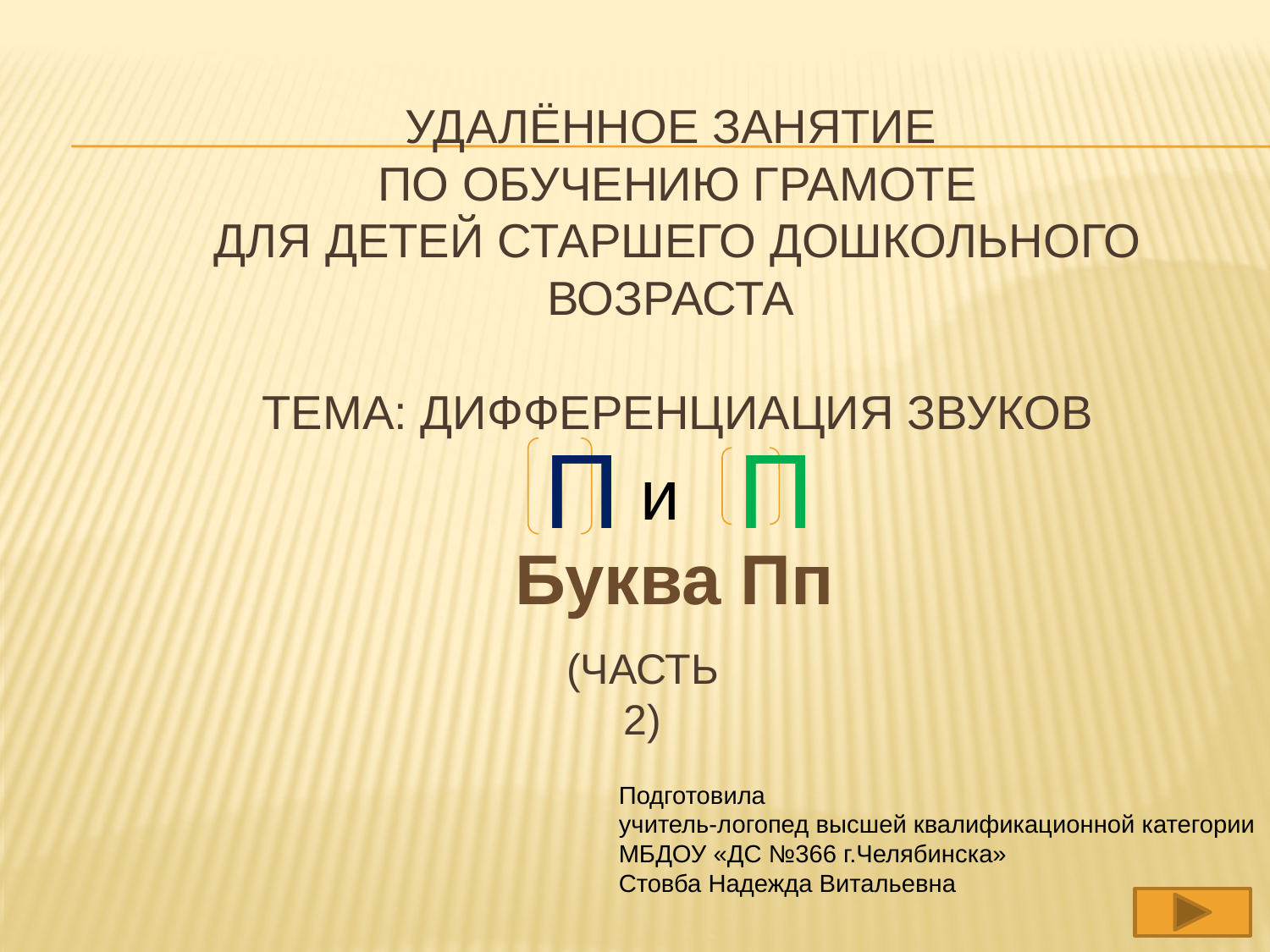

# Удалённое Занятие по обучению грамоте для детей старшего дошкольного возраста тема: дифференциация звуков
П
и
П
Буква Пп
(Часть 2)
Подготовила
учитель-логопед высшей квалификационной категории
МБДОУ «ДС №366 г.Челябинска»
Стовба Надежда Витальевна